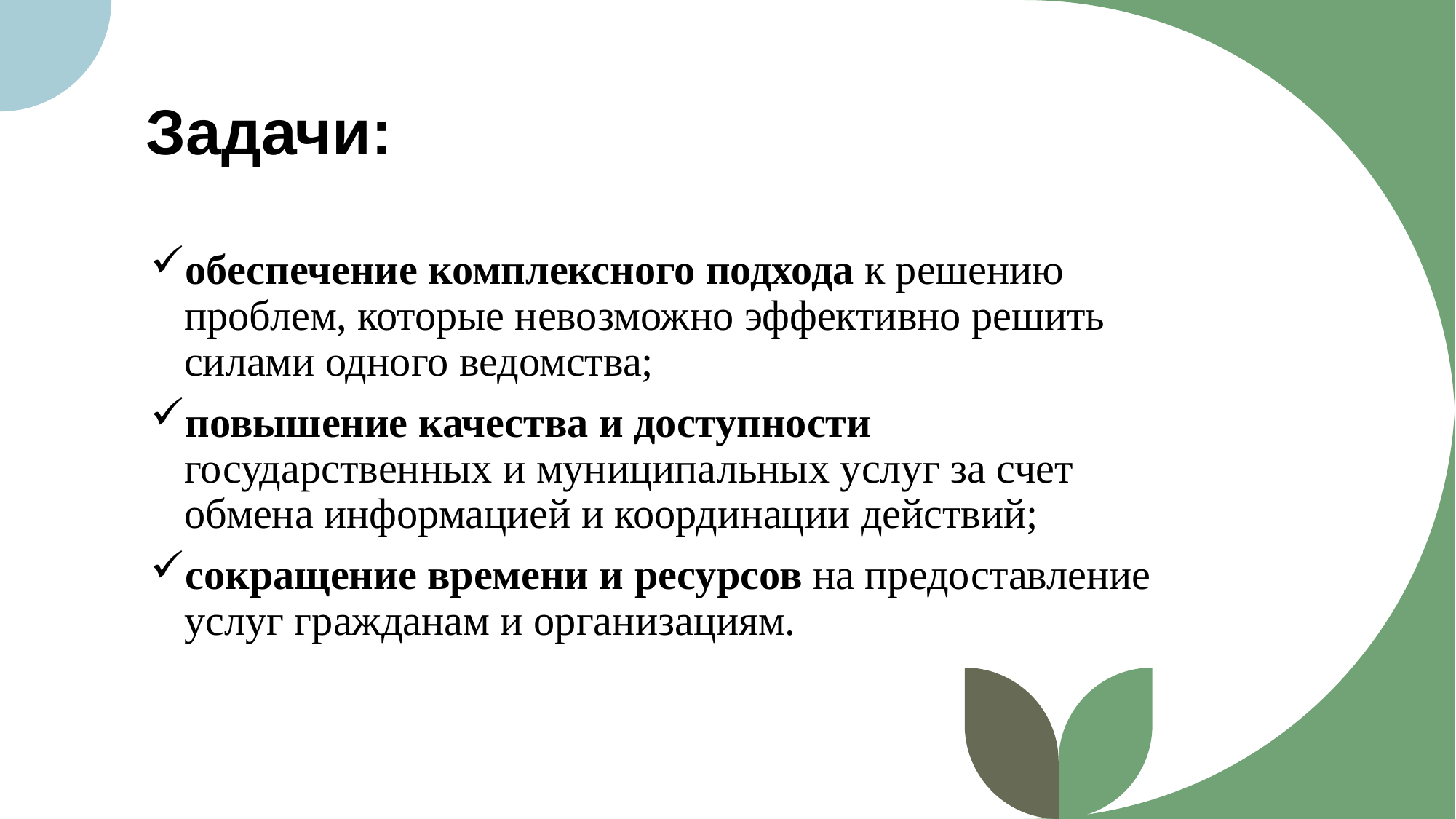

# Задачи:
обеспечение комплексного подхода к решению проблем, которые невозможно эффективно решить силами одного ведомства;
повышение качества и доступности государственных и муниципальных услуг за счет обмена информацией и координации действий;
сокращение времени и ресурсов на предоставление услуг гражданам и организациям.